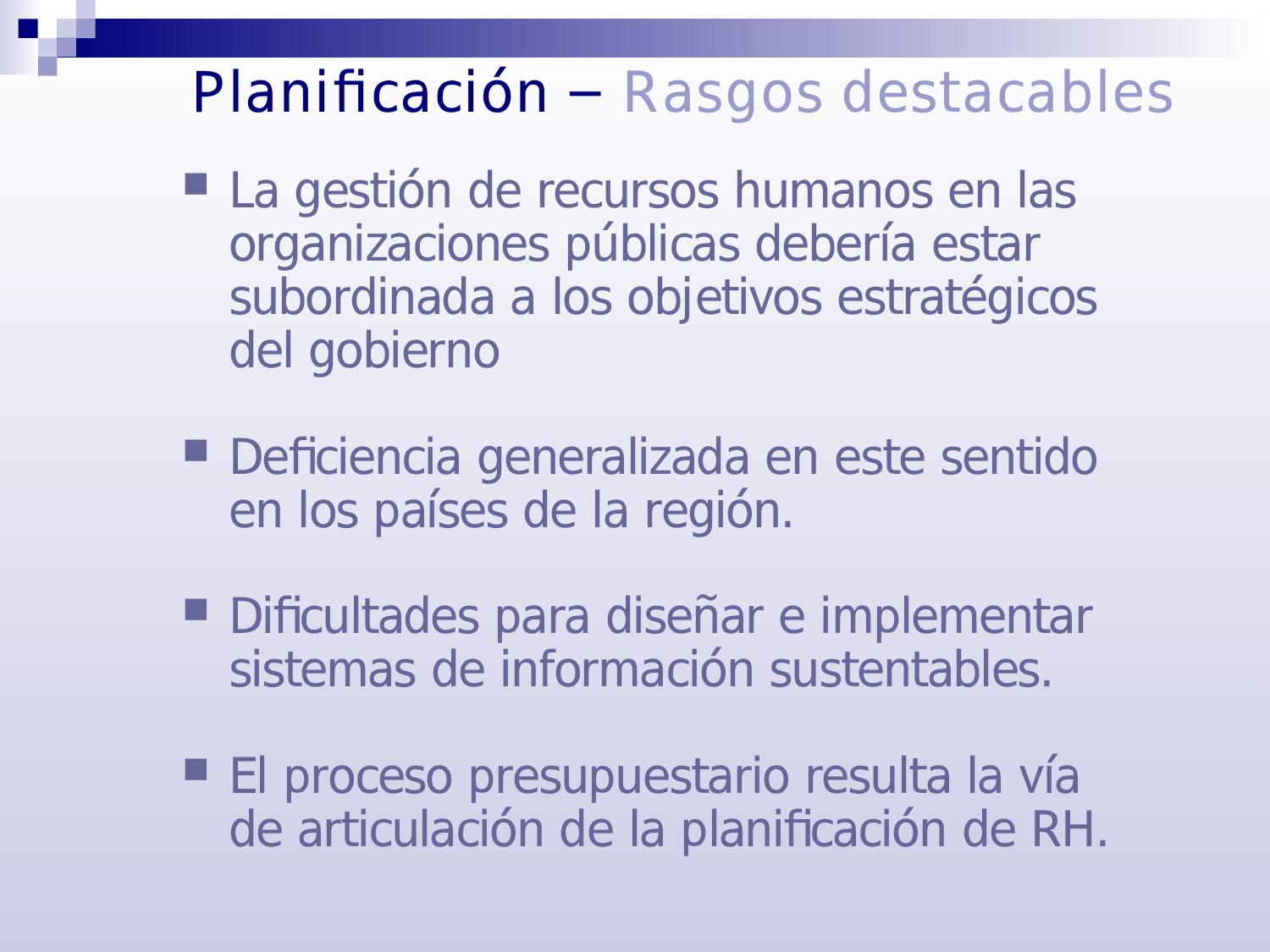

# Planificación – Rasgos destacables
La gestión de recursos humanos en las organizaciones públicas debería estar subordinada a los objetivos estratégicos del gobierno

Deficiencia generalizada en este sentido en los países de la región.

Dificultades para diseñar e implementar sistemas de información sustentables.

El proceso presupuestario resulta la vía de articulación de la planificación de RH.